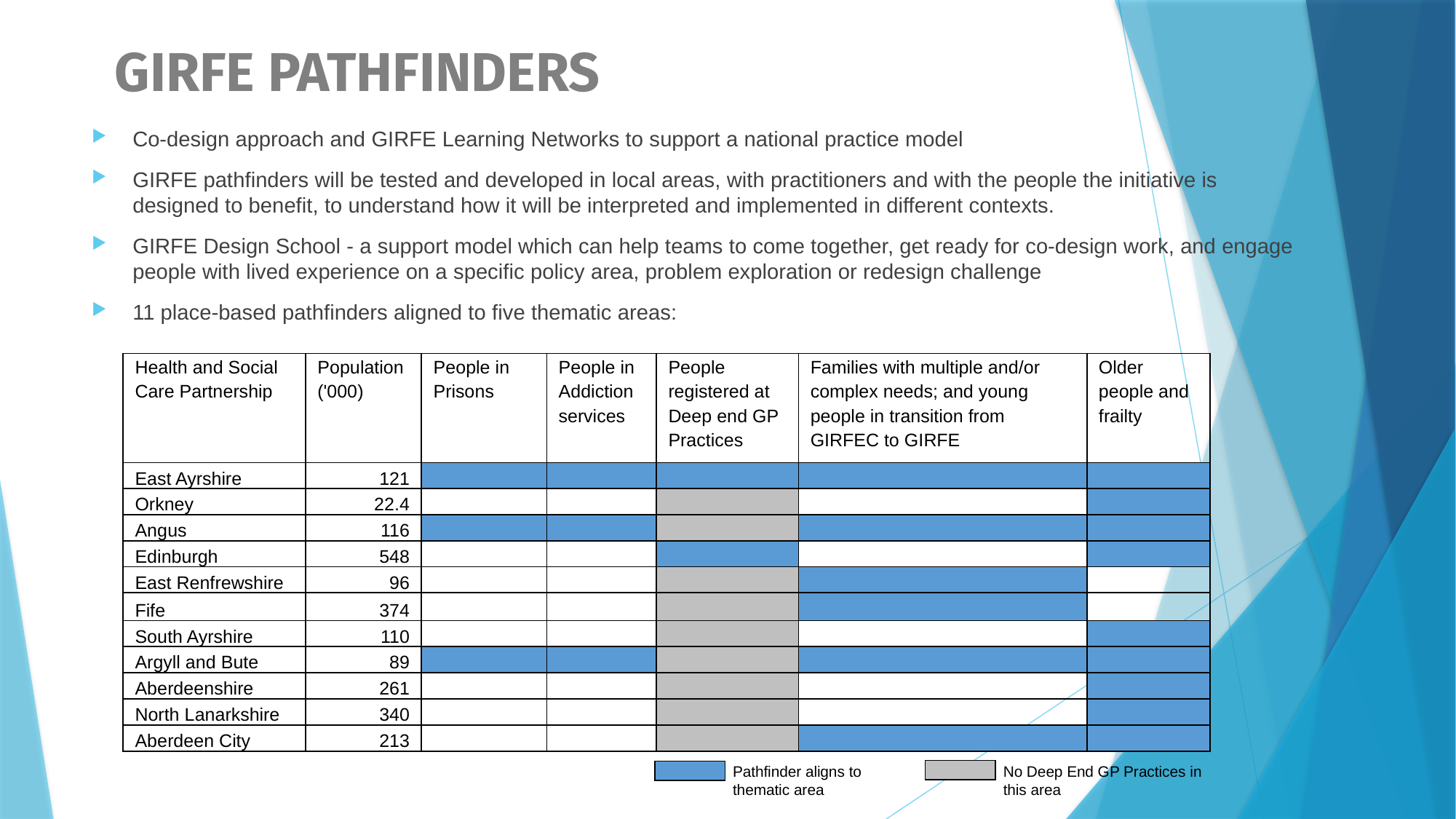

# GIRFE PATHFINDERS
Co-design approach and GIRFE Learning Networks to support a national practice model
GIRFE pathfinders will be tested and developed in local areas, with practitioners and with the people the initiative is designed to benefit, to understand how it will be interpreted and implemented in different contexts.
GIRFE Design School - a support model which can help teams to come together, get ready for co-design work, and engage people with lived experience on a specific policy area, problem exploration or redesign challenge
11 place-based pathfinders aligned to five thematic areas:

| Health and Social Care Partnership | Population ('000) | People in Prisons | People in Addiction services | People registered at Deep end GP Practices | Families with multiple and/or complex needs; and young people in transition from GIRFEC to GIRFE | Older people and frailty |
| --- | --- | --- | --- | --- | --- | --- |
| East Ayrshire | 121 |  |  |  |  |  |
| Orkney | 22.4 |  |  |  |  |  |
| Angus | 116 |  |  |  |  |  |
| Edinburgh | 548 |  |  |  |  |  |
| East Renfrewshire | 96 |  |  |  |  |  |
| Fife | 374 |  |  |  |  |  |
| South Ayrshire | 110 |  |  |  |  |  |
| Argyll and Bute | 89 |  |  |  |  |  |
| Aberdeenshire | 261 |  |  |  |  |  |
| North Lanarkshire | 340 |  |  |  |  |  |
| Aberdeen City | 213 |  |  |  |  |  |
Pathfinder aligns to thematic area
No Deep End GP Practices in this area